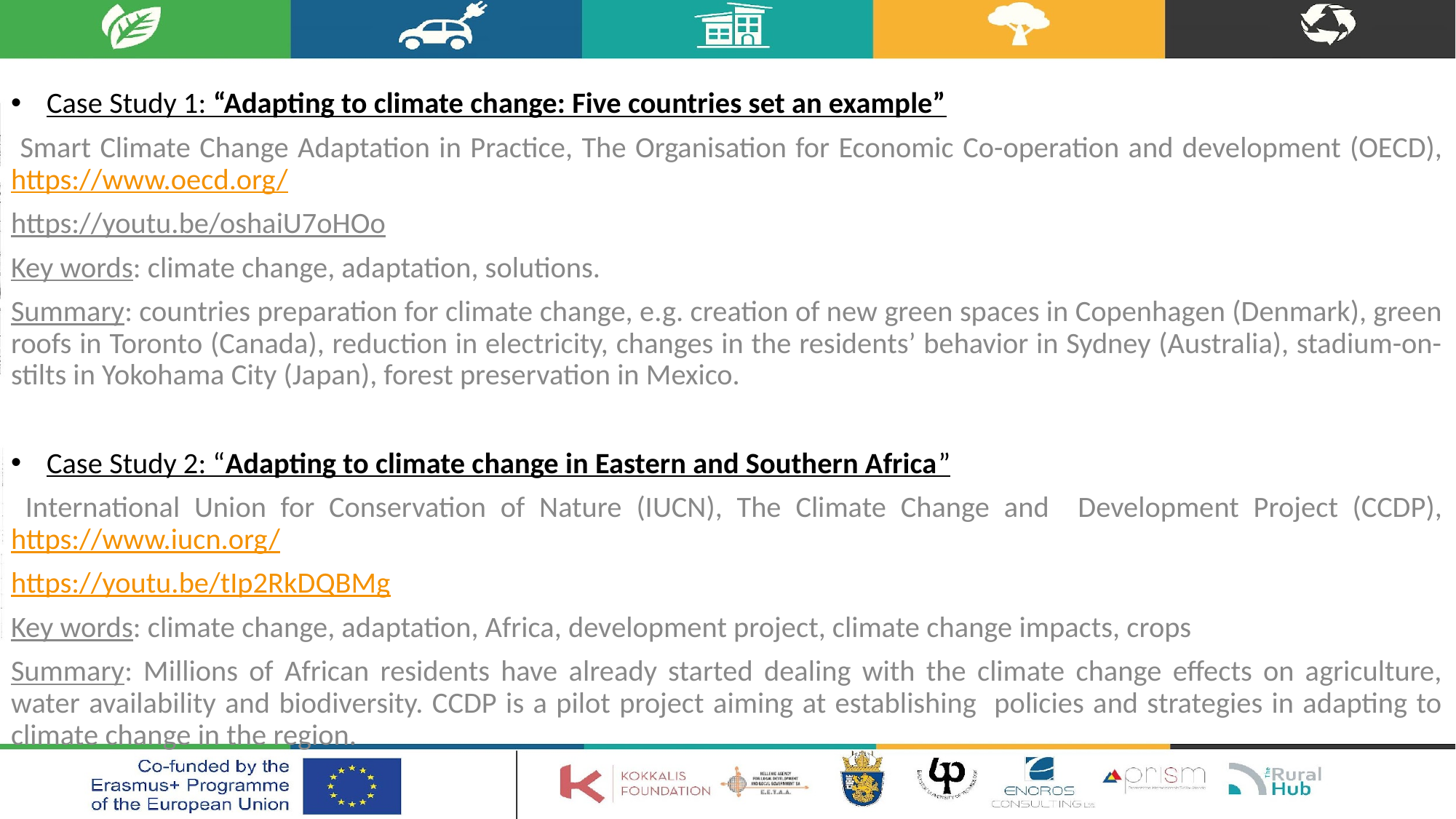

Case Study 1: “Adapting to climate change: Five countries set an example”
 Smart Climate Change Adaptation in Practice, The Organisation for Economic Co-operation and development (OECD), https://www.oecd.org/
https://youtu.be/oshaiU7oHOo
Key words: climate change, adaptation, solutions.
Summary: countries preparation for climate change, e.g. creation of new green spaces in Copenhagen (Denmark), green roofs in Toronto (Canada), reduction in electricity, changes in the residents’ behavior in Sydney (Australia), stadium-on-stilts in Yokohama City (Japan), forest preservation in Mexico.

Case Study 2: “Adapting to climate change in Eastern and Southern Africa”
 International Union for Conservation of Nature (IUCN), The Climate Change and  Development Project (CCDP), https://www.iucn.org/
https://youtu.be/tIp2RkDQBMg
Key words: climate change, adaptation, Africa, development project, climate change impacts, crops
Summary: Millions of African residents have already started dealing with the climate change effects on agriculture, water availability and biodiversity. CCDP is a pilot project aiming at establishing  policies and strategies in adapting to climate change in the region.